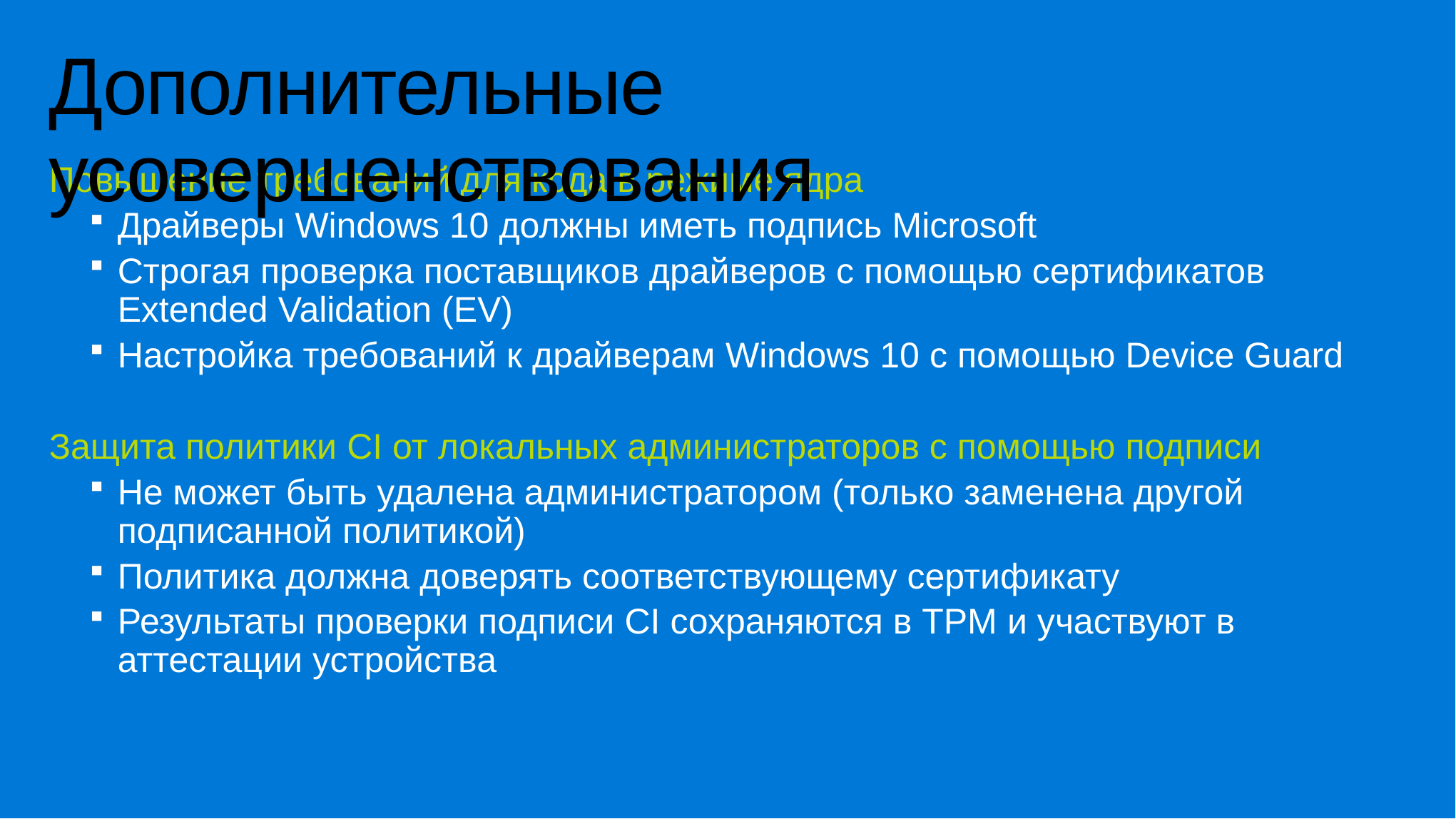

# Дополнительные усовершенствования
Повышение требований для кода в режиме ядра
Драйверы Windows 10 должны иметь подпись Microsoft
Строгая проверка поставщиков драйверов с помощью сертификатов Extended Validation (EV)
Настройка требований к драйверам Windows 10 с помощью Device Guard

Защита политики CI от локальных администраторов с помощью подписи
Не может быть удалена администратором (только заменена другой подписанной политикой)
Политика должна доверять соответствующему сертификату
Результаты проверки подписи CI сохраняются в TPM и участвуют в аттестации устройства